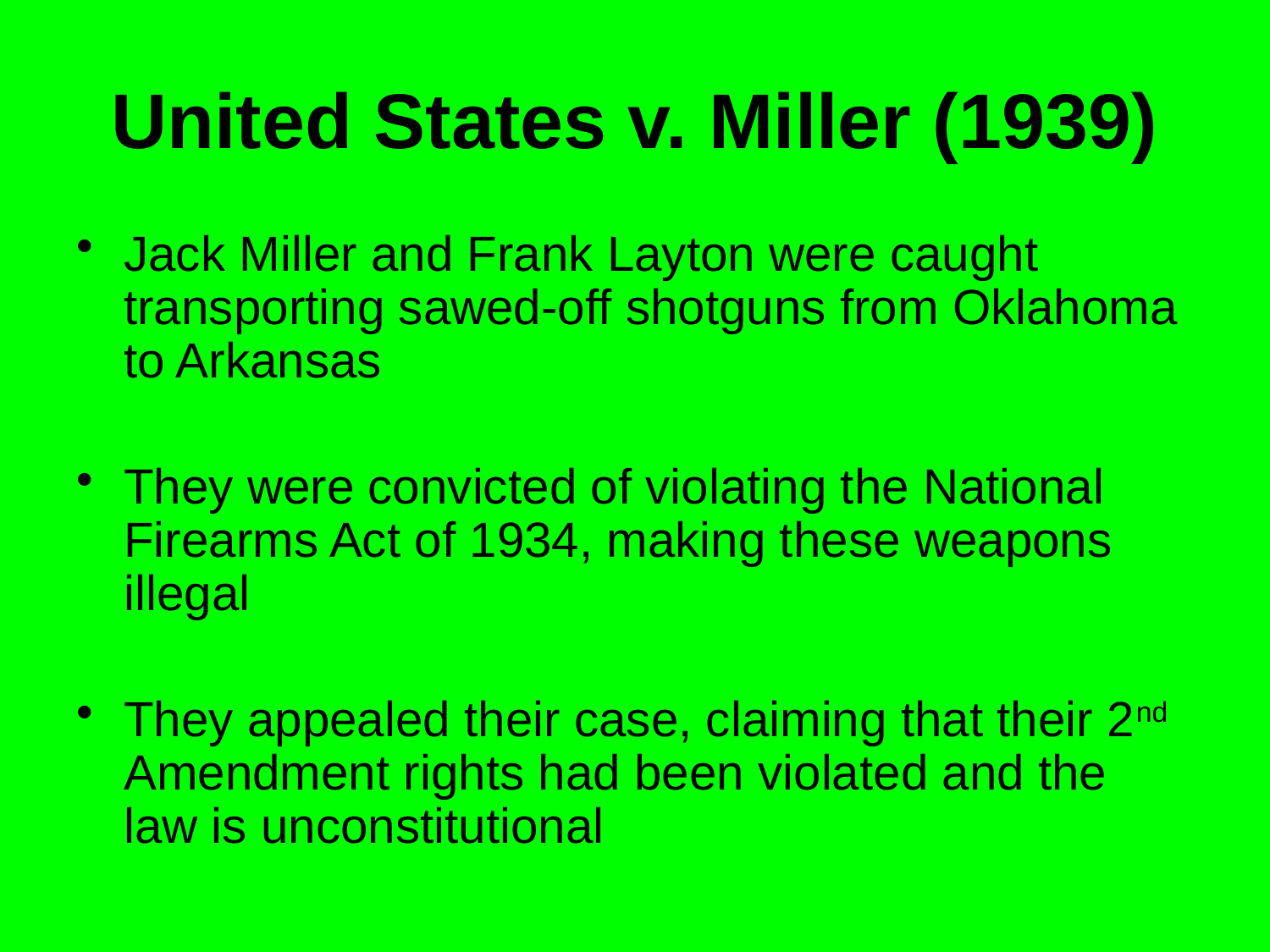

# United States v. Miller (1939)
Jack Miller and Frank Layton were caught transporting sawed-off shotguns from Oklahoma to Arkansas

They were convicted of violating the National Firearms Act of 1934, making these weapons illegal

They appealed their case, claiming that their 2nd Amendment rights had been violated and the law is unconstitutional